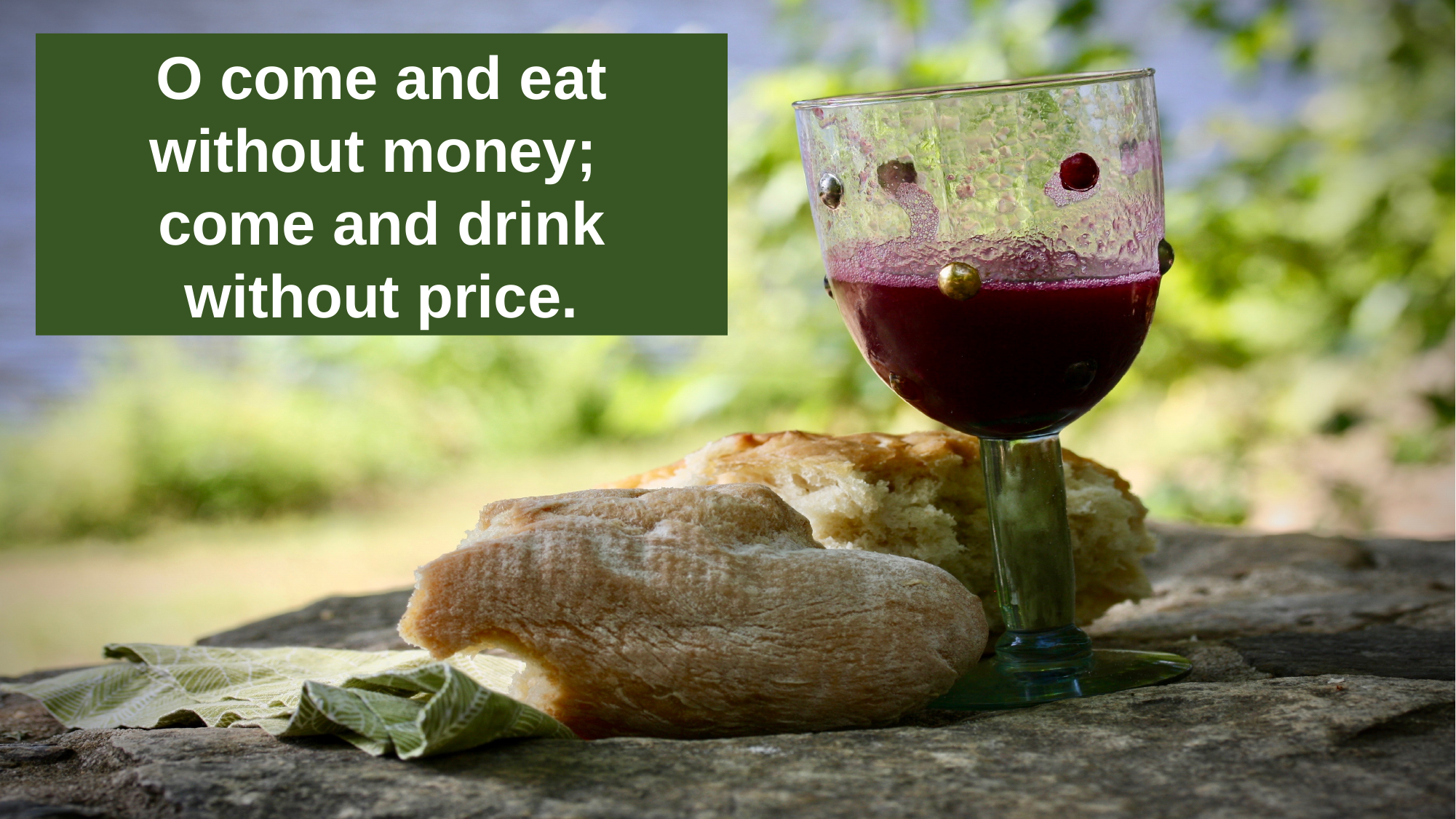

O come and eat without money;
come and drink without price.